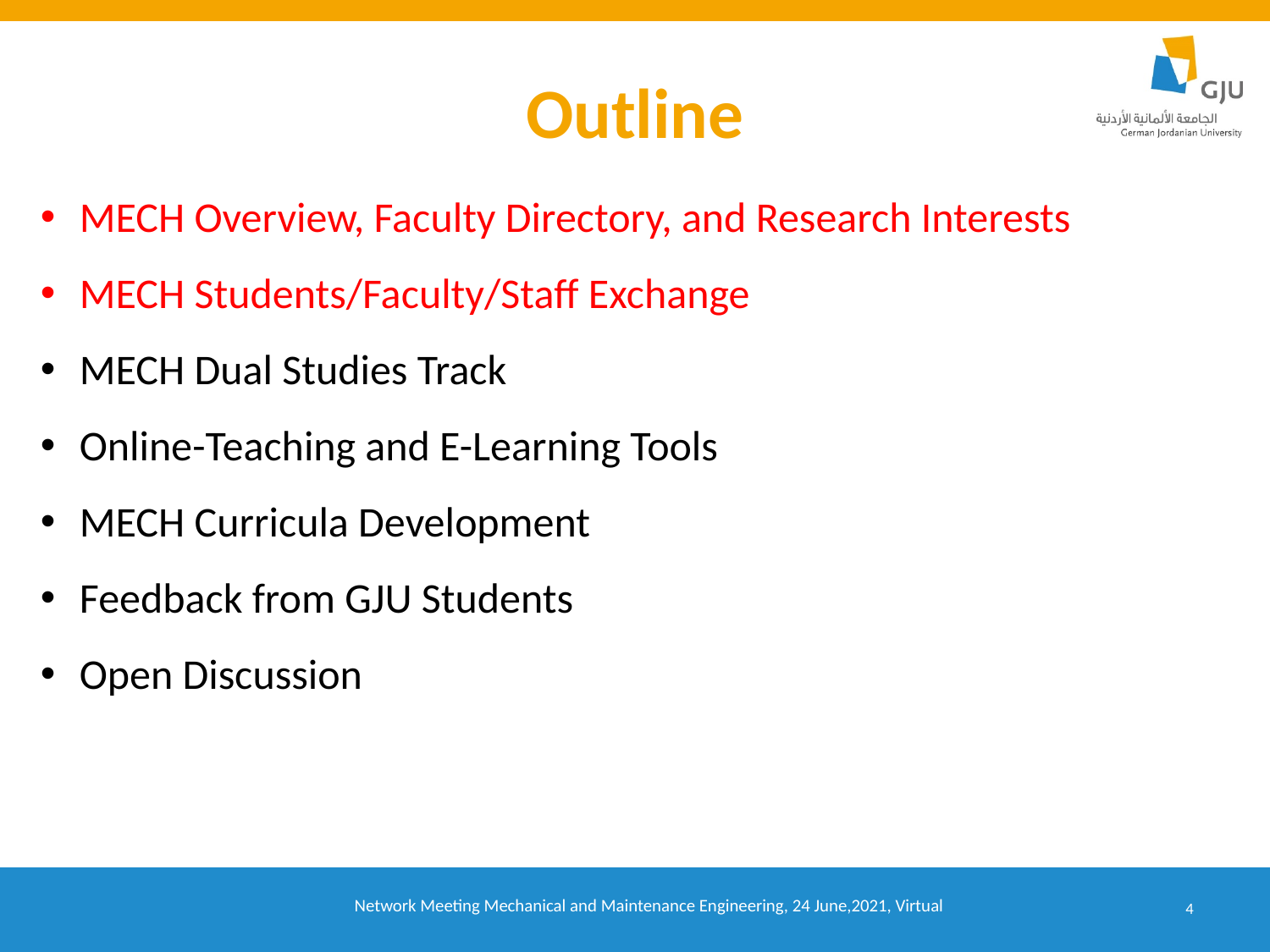

# Outline
MECH Overview, Faculty Directory, and Research Interests
MECH Students/Faculty/Staff Exchange
MECH Dual Studies Track
Online-Teaching and E-Learning Tools
MECH Curricula Development
Feedback from GJU Students
Open Discussion

4
Network Meeting Mechanical and Maintenance Engineering, 24 June,2021, Virtual